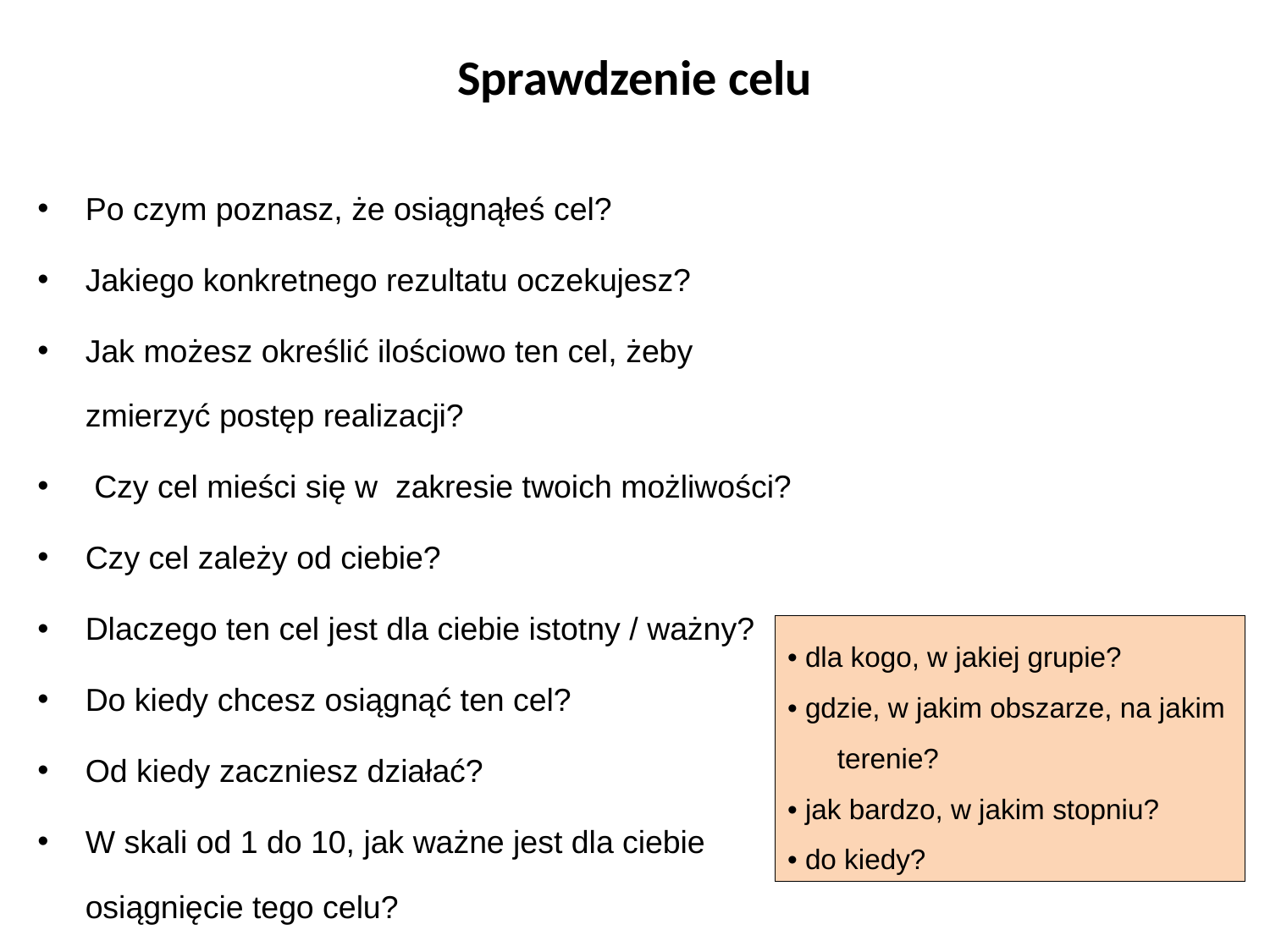

# Sprawdzenie celu
Po czym poznasz, że osiągnąłeś cel?
Jakiego konkretnego rezultatu oczekujesz?
Jak możesz określić ilościowo ten cel, żeby zmierzyć postęp realizacji?
 Czy cel mieści się w  zakresie twoich możliwości?
Czy cel zależy od ciebie?
Dlaczego ten cel jest dla ciebie istotny / ważny?
Do kiedy chcesz osiągnąć ten cel?
Od kiedy zaczniesz działać?
W skali od 1 do 10, jak ważne jest dla ciebie osiągnięcie tego celu?

• dla kogo, w jakiej grupie?
• gdzie, w jakim obszarze, na jakim terenie?
• jak bardzo, w jakim stopniu?
• do kiedy?